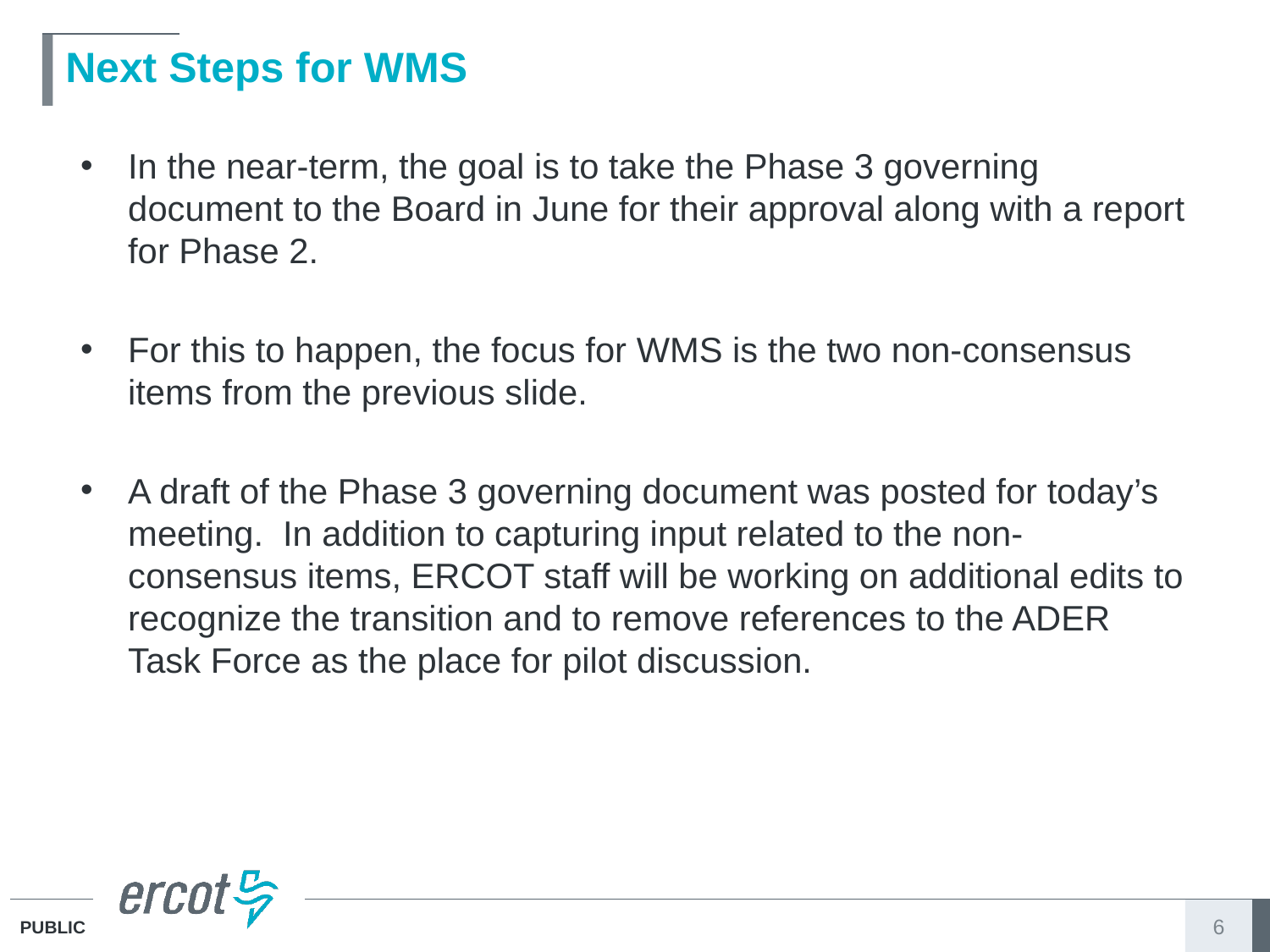

# Next Steps for WMS
In the near-term, the goal is to take the Phase 3 governing document to the Board in June for their approval along with a report for Phase 2.

For this to happen, the focus for WMS is the two non-consensus items from the previous slide.

A draft of the Phase 3 governing document was posted for today’s meeting.  In addition to capturing input related to the non-consensus items, ERCOT staff will be working on additional edits to recognize the transition and to remove references to the ADER Task Force as the place for pilot discussion.
6